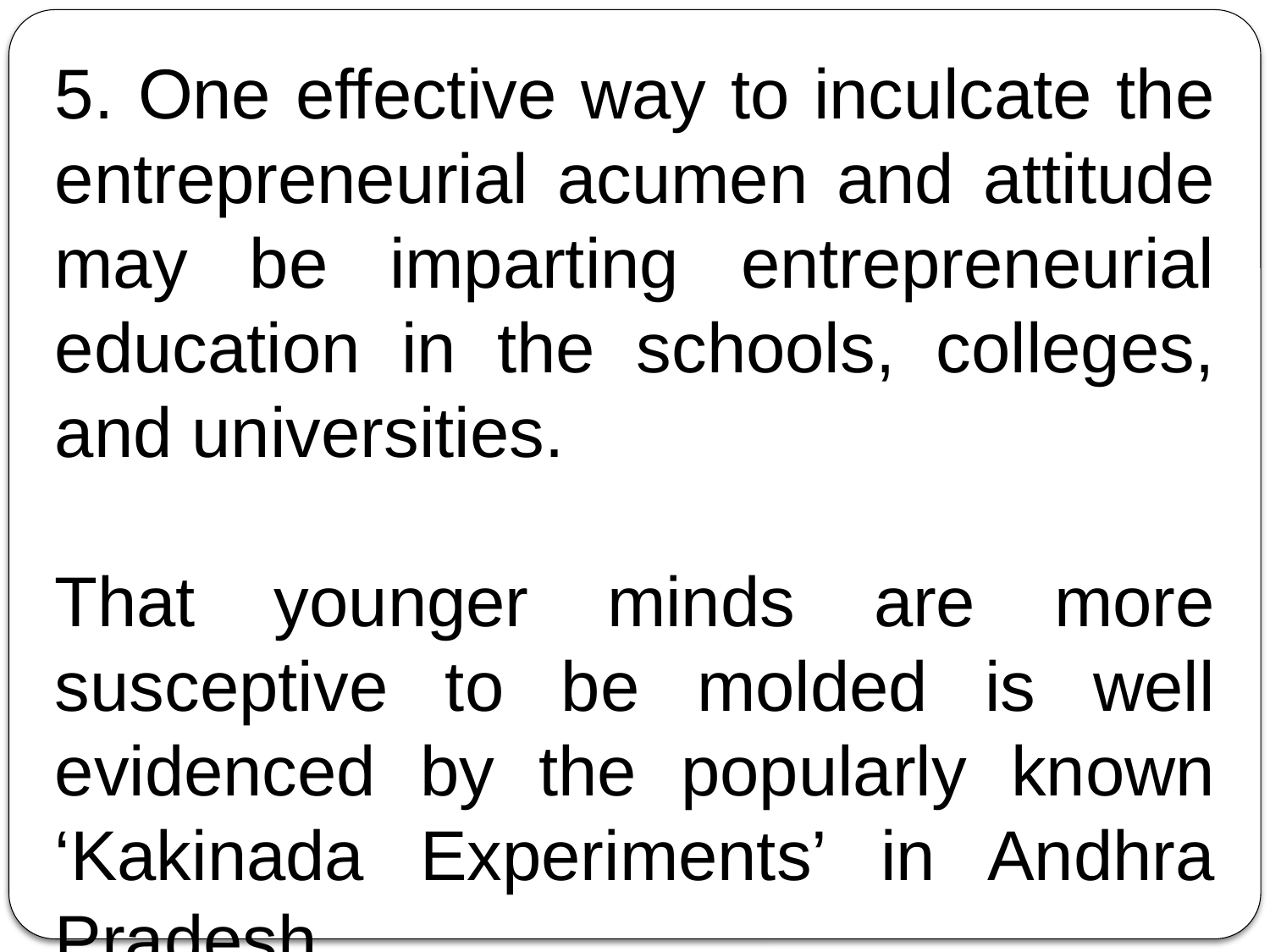

5. One effective way to inculcate the entrepreneurial acumen and attitude may be imparting entrepreneurial education in the schools, colleges, and universities.

That younger minds are more susceptive to be molded is well evidenced by the popularly known ‘Kakinada Experiments’ in Andhra Pradesh.